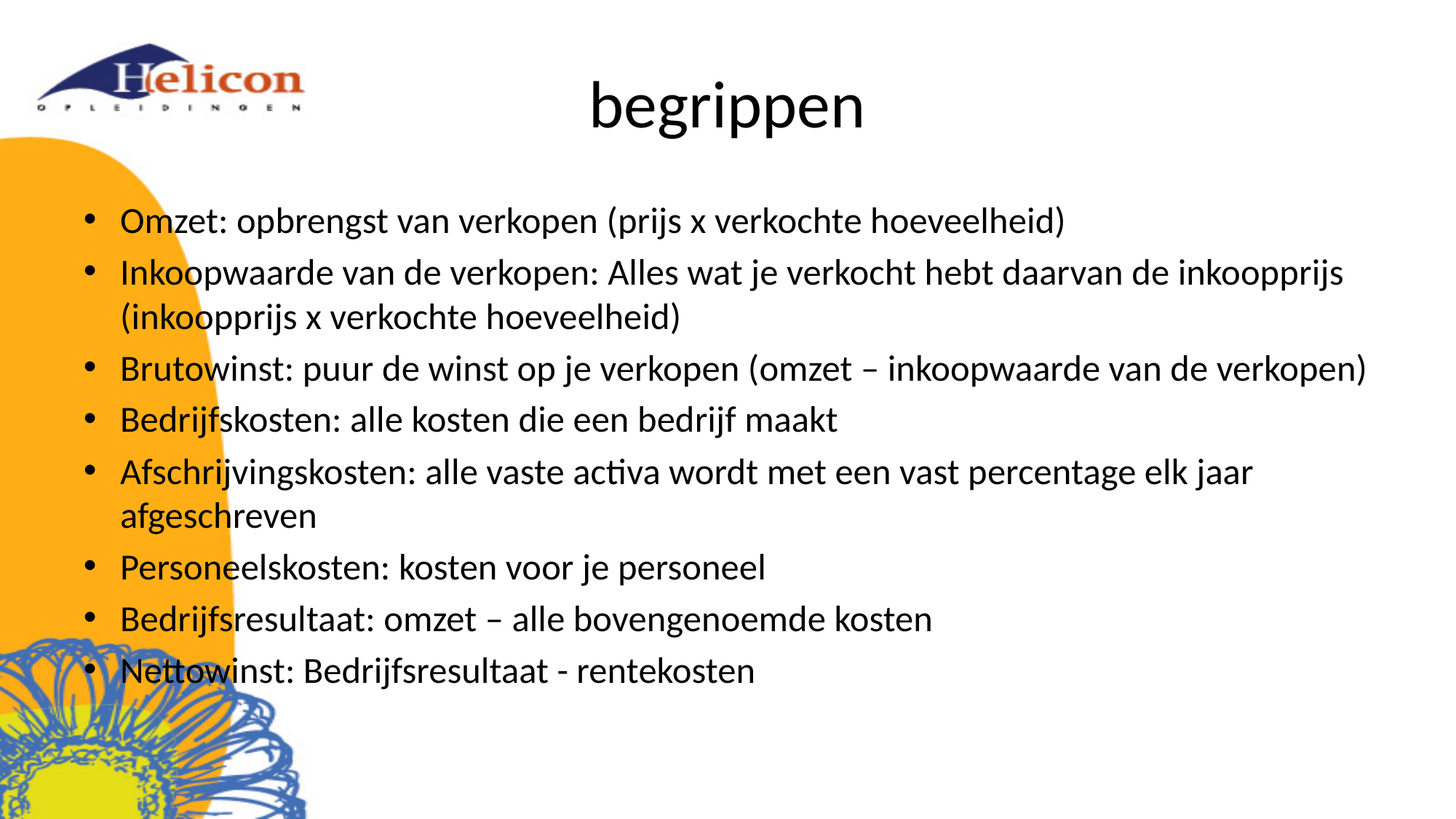

# begrippen
Omzet: opbrengst van verkopen (prijs x verkochte hoeveelheid)
Inkoopwaarde van de verkopen: Alles wat je verkocht hebt daarvan de inkoopprijs (inkoopprijs x verkochte hoeveelheid)
Brutowinst: puur de winst op je verkopen (omzet – inkoopwaarde van de verkopen)
Bedrijfskosten: alle kosten die een bedrijf maakt
Afschrijvingskosten: alle vaste activa wordt met een vast percentage elk jaar afgeschreven
Personeelskosten: kosten voor je personeel
Bedrijfsresultaat: omzet – alle bovengenoemde kosten
Nettowinst: Bedrijfsresultaat - rentekosten